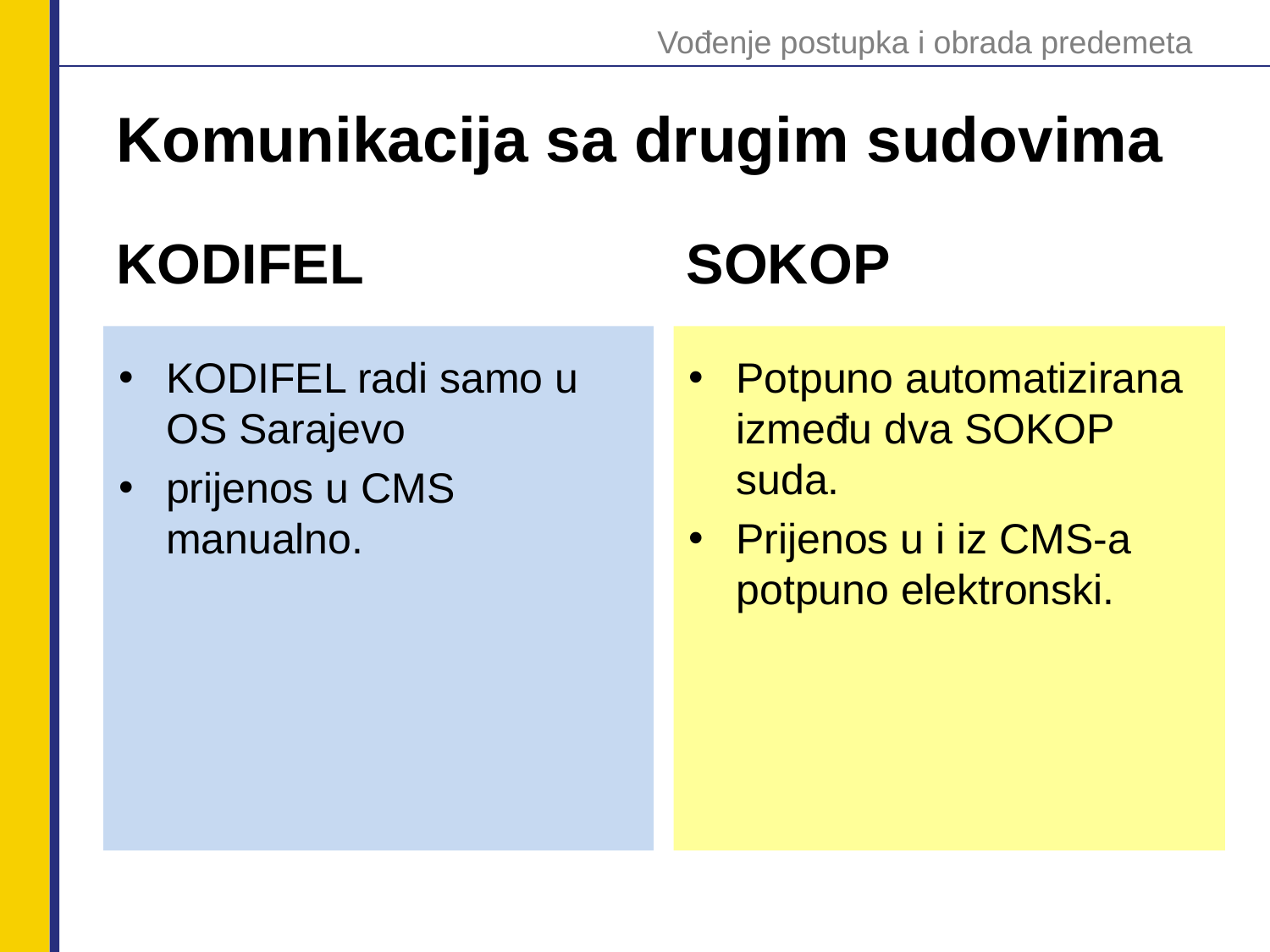

Vođenje postupka i obrada predemeta
# Komunikacija sa drugim sudovima
KODIFEL
SOKOP
KODIFEL radi samo u OS Sarajevo
prijenos u CMS manualno.
Potpuno automatizirana između dva SOKOP suda.
Prijenos u i iz CMS-a potpuno elektronski.